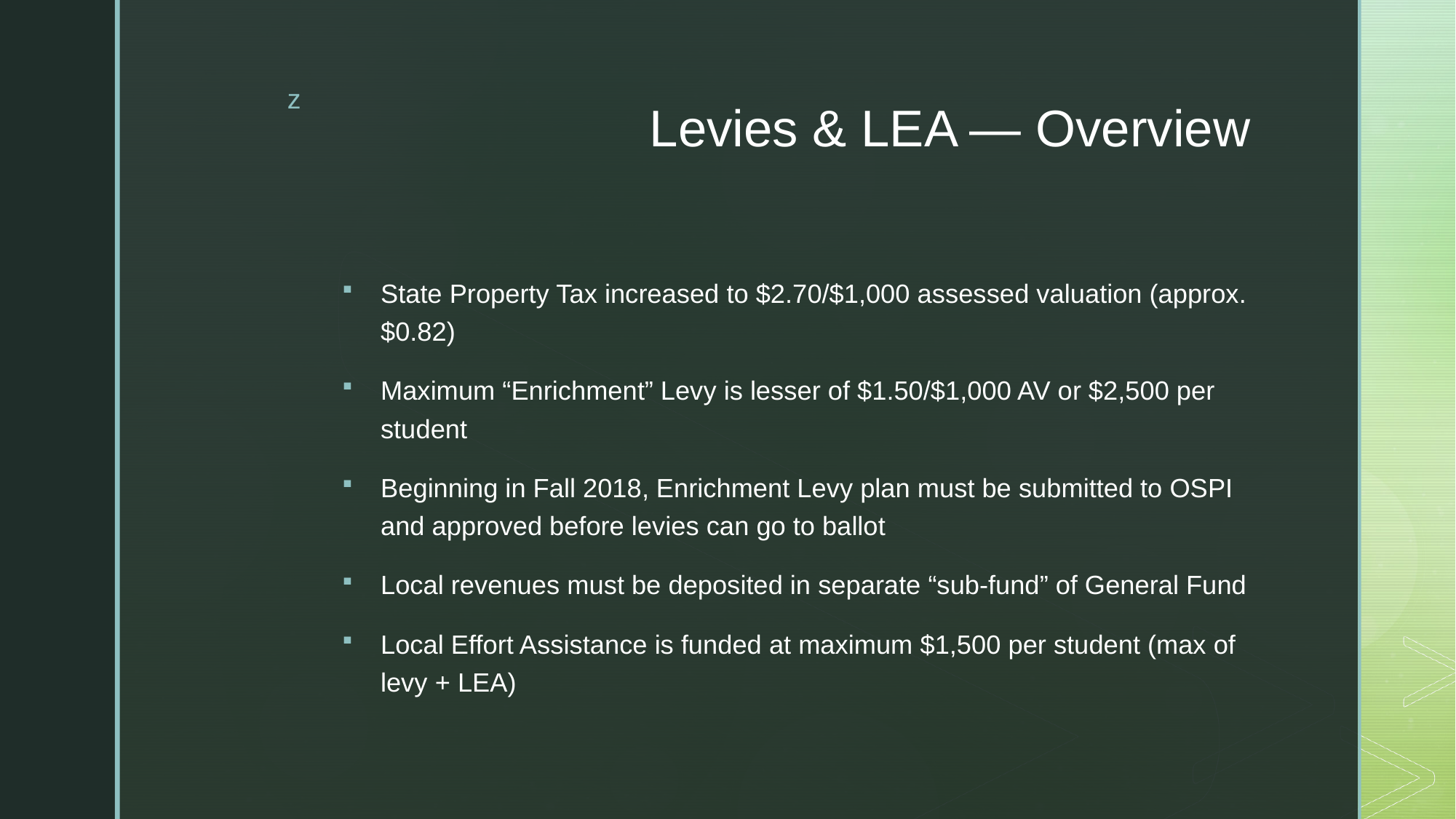

# Levies & LEA — Overview
State Property Tax increased to $2.70/$1,000 assessed valuation (approx. $0.82)
Maximum “Enrichment” Levy is lesser of $1.50/$1,000 AV or $2,500 per student
Beginning in Fall 2018, Enrichment Levy plan must be submitted to OSPI and approved before levies can go to ballot
Local revenues must be deposited in separate “sub-fund” of General Fund
Local Effort Assistance is funded at maximum $1,500 per student (max of levy + LEA)